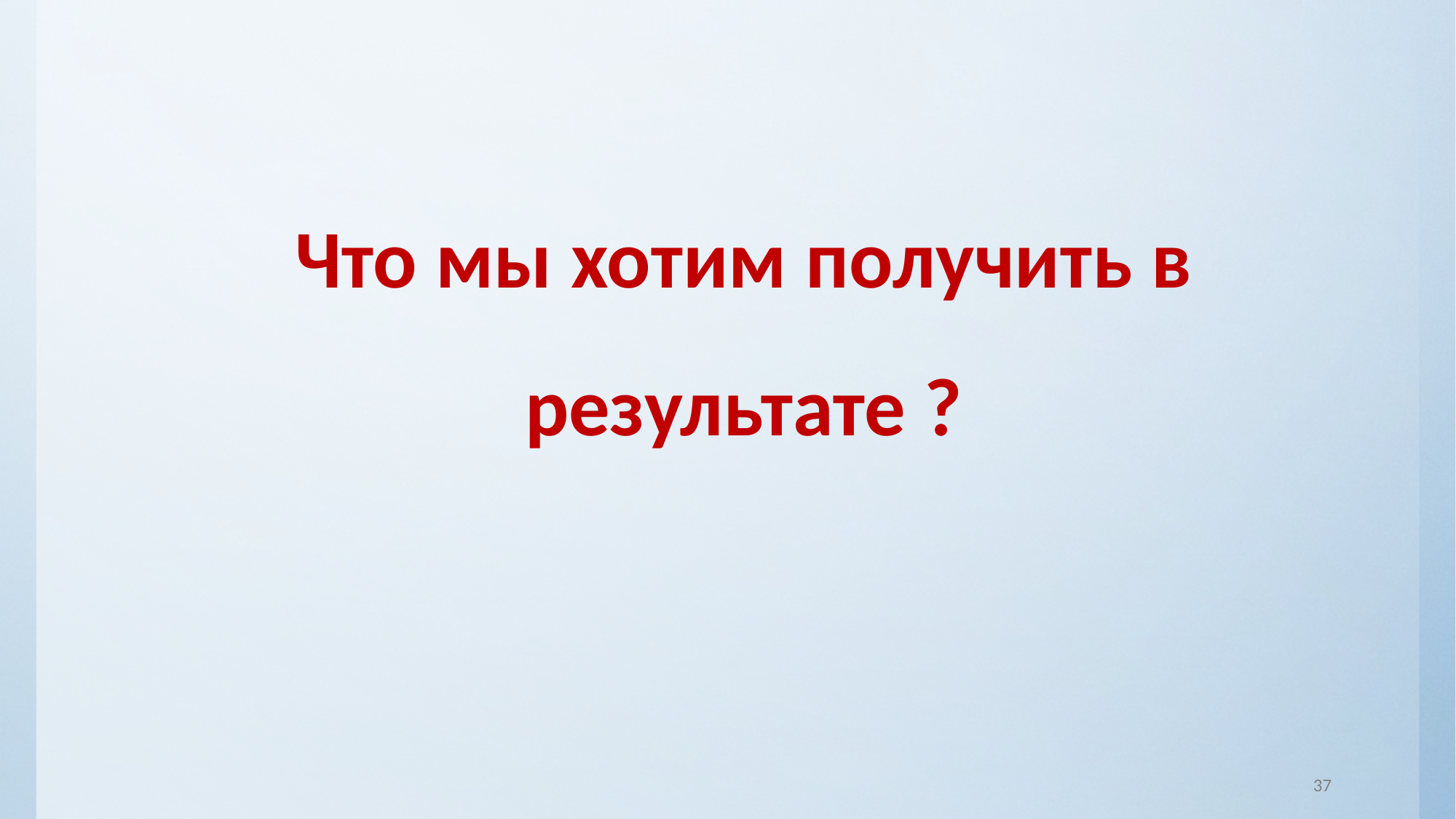

Что мы хотим получить в результате ?
37